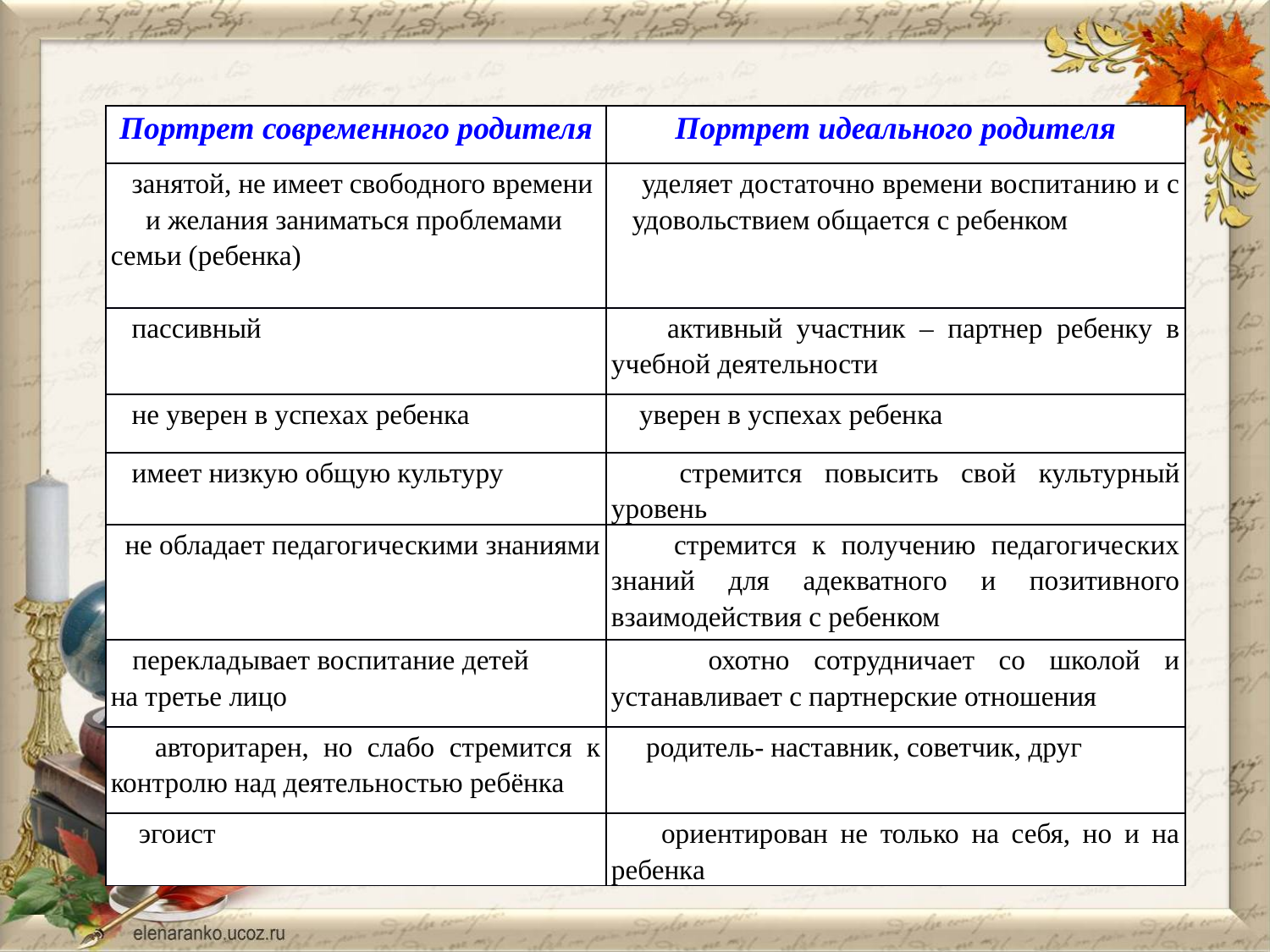

| Портрет современного родителя | Портрет идеального родителя |
| --- | --- |
| занятой, не имеет свободного времени и желания заниматься проблемами семьи (ребенка) | уделяет достаточно времени воспитанию и с удовольствием общается с ребенком |
| пассивный | активный участник – партнер ребенку в учебной деятельности |
| не уверен в успехах ребенка | уверен в успехах ребенка |
| имеет низкую общую культуру | стремится повысить свой культурный уровень |
| не обладает педагогическими знаниями | стремится к получению педагогических знаний для адекватного и позитивного взаимодействия с ребенком |
| перекладывает воспитание детей на третье лицо | охотно сотрудничает со школой и устанавливает с партнерские отношения |
| авторитарен, но слабо стремится к контролю над деятельностью ребёнка | родитель- наставник, советчик, друг |
| эгоист | ориентирован не только на себя, но и на ребенка |